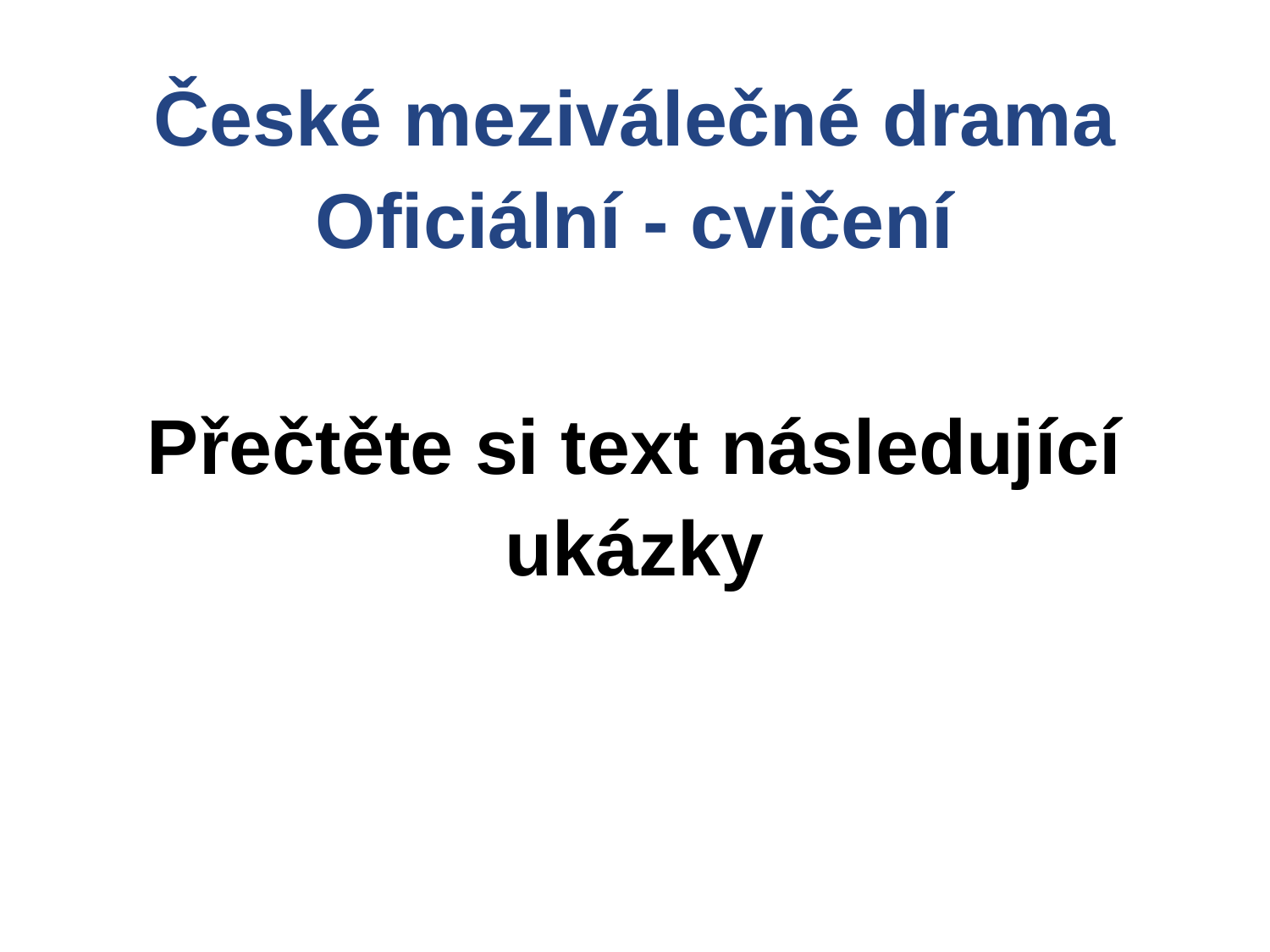

České meziválečné drama
Oficiální - cvičení
Přečtěte si text následující ukázky